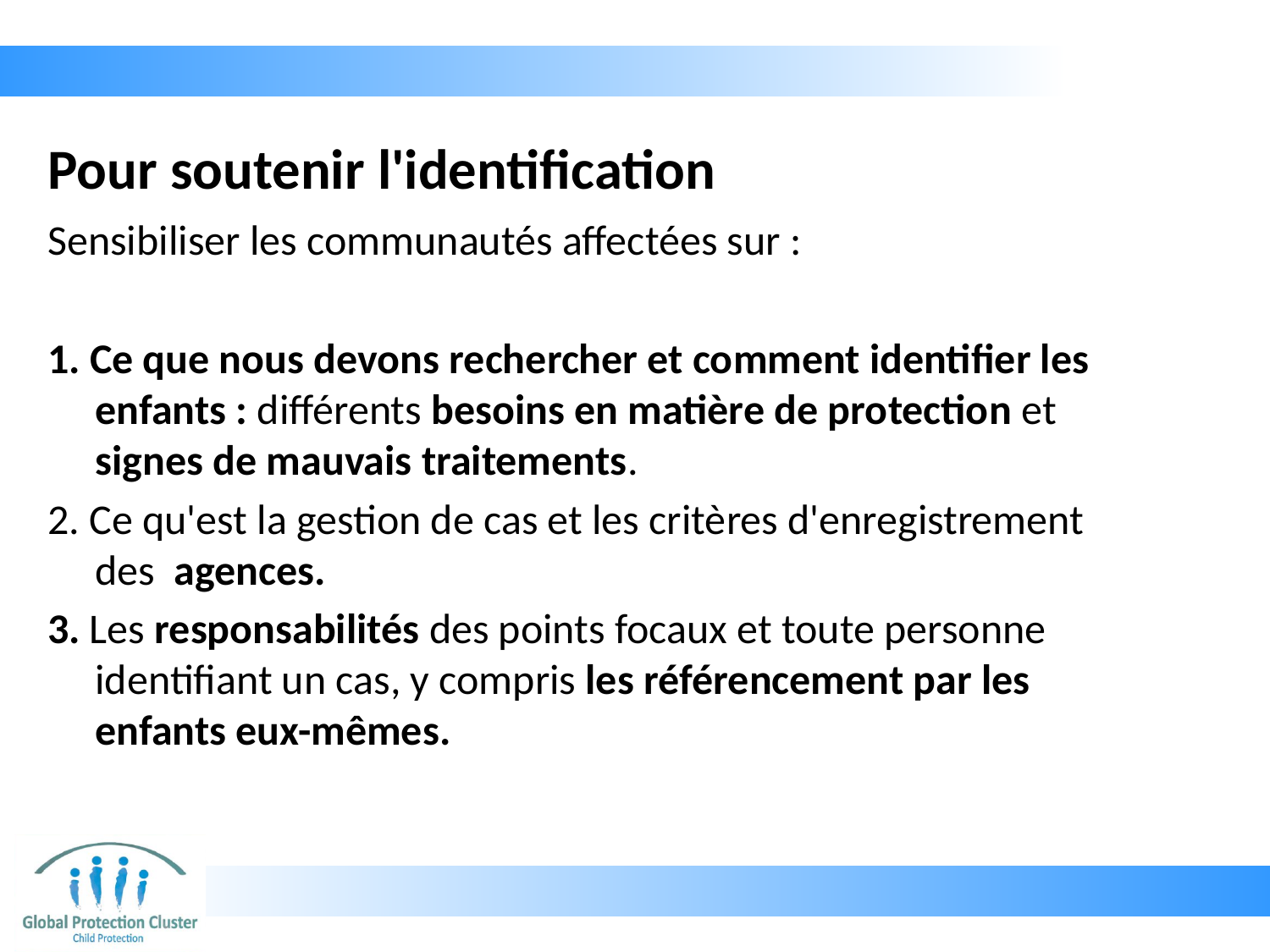

# Pour soutenir l'identification
Sensibiliser les communautés affectées sur :

1. Ce que nous devons rechercher et comment identifier les enfants : différents besoins en matière de protection et signes de mauvais traitements.
2. Ce qu'est la gestion de cas et les critères d'enregistrement des  agences.
3. Les responsabilités des points focaux et toute personne identifiant un cas, y compris les référencement par les enfants eux-mêmes.